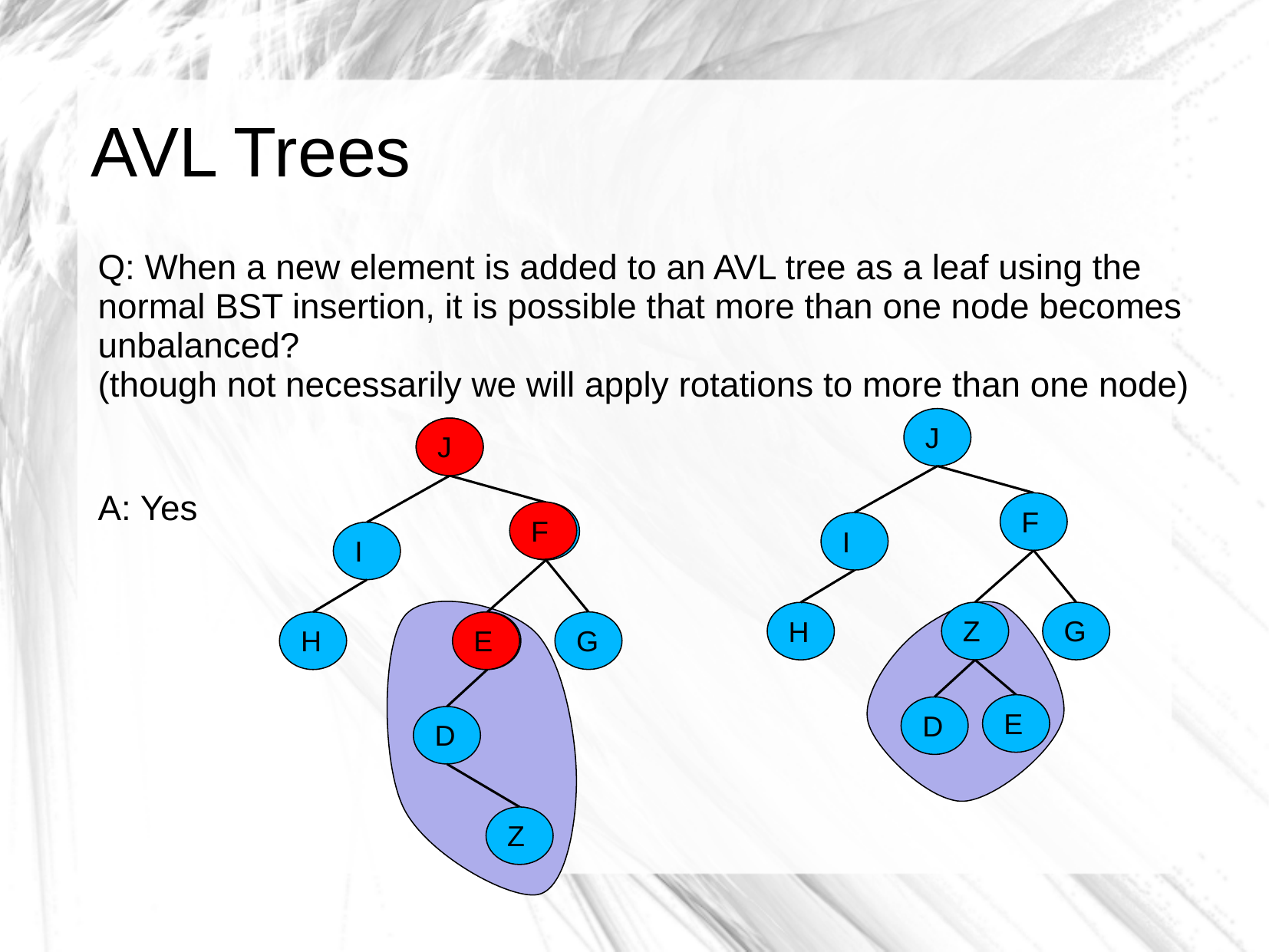

# AVL Trees
Q: When a new element is added to an AVL tree as a leaf using the normal BST insertion, it is possible that more than one node becomes unbalanced?
(though not necessarily we will apply rotations to more than one node)

A: Yes
J
F
I
Z
G
H
D
E
J
F
E
J
F
I
E
G
H
D

Z